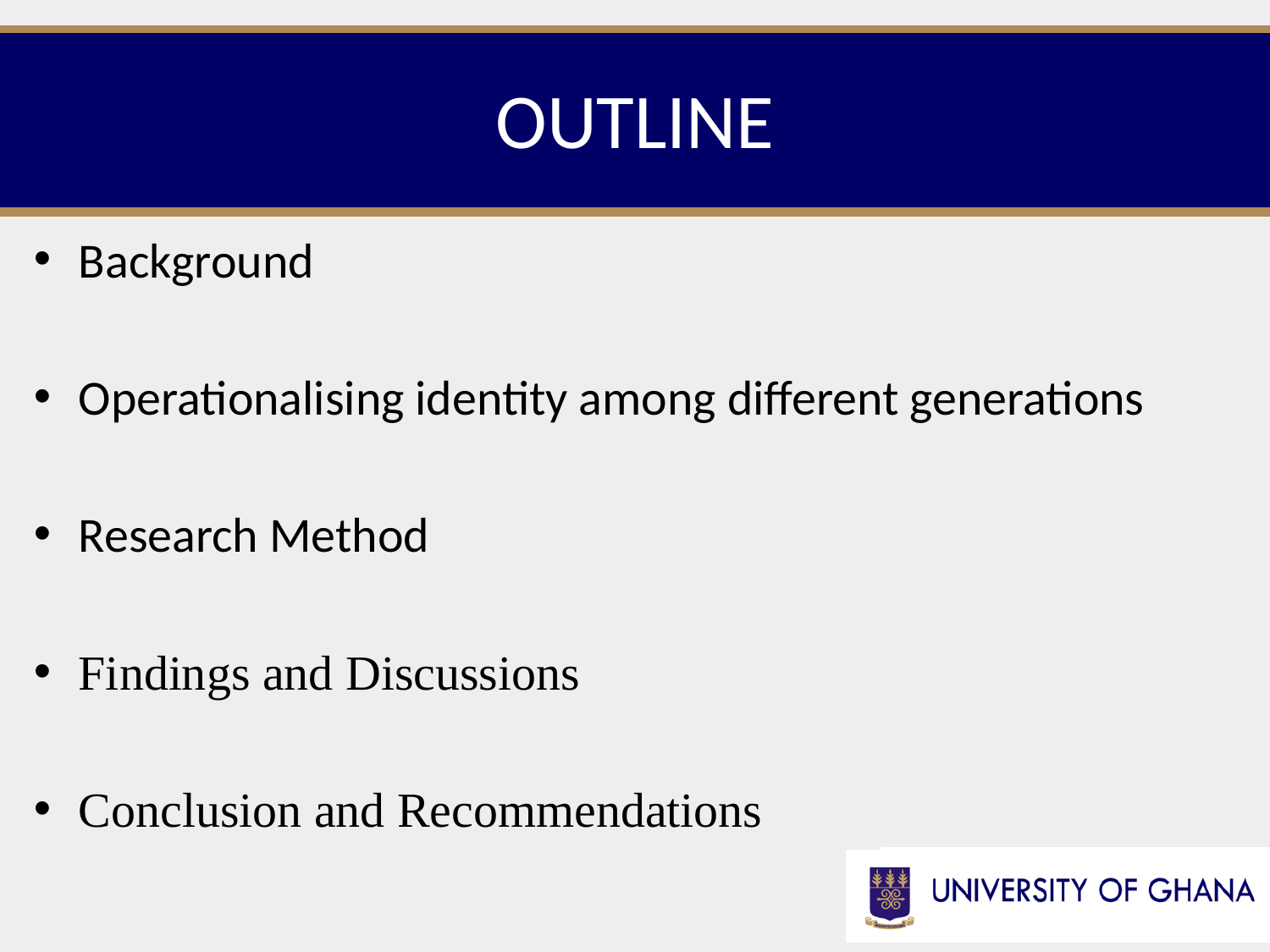

# OUTLINE
Background

Operationalising identity among different generations

Research Method

Findings and Discussions

Conclusion and Recommendations